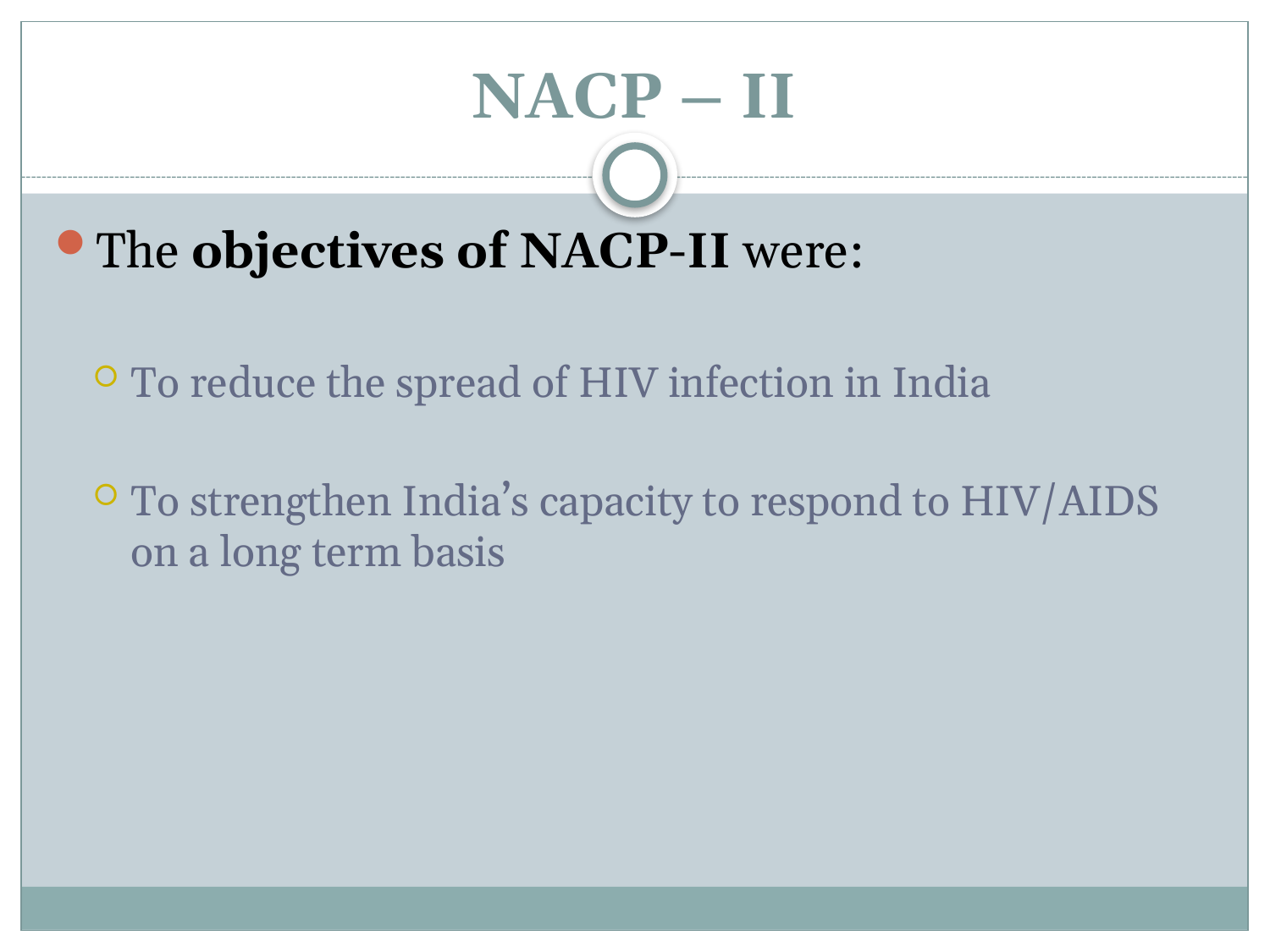

# NACP – II
The objectives of NACP-II were:

To reduce the spread of HIV infection in India

To strengthen India’s capacity to respond to HIV/AIDS on a long term basis